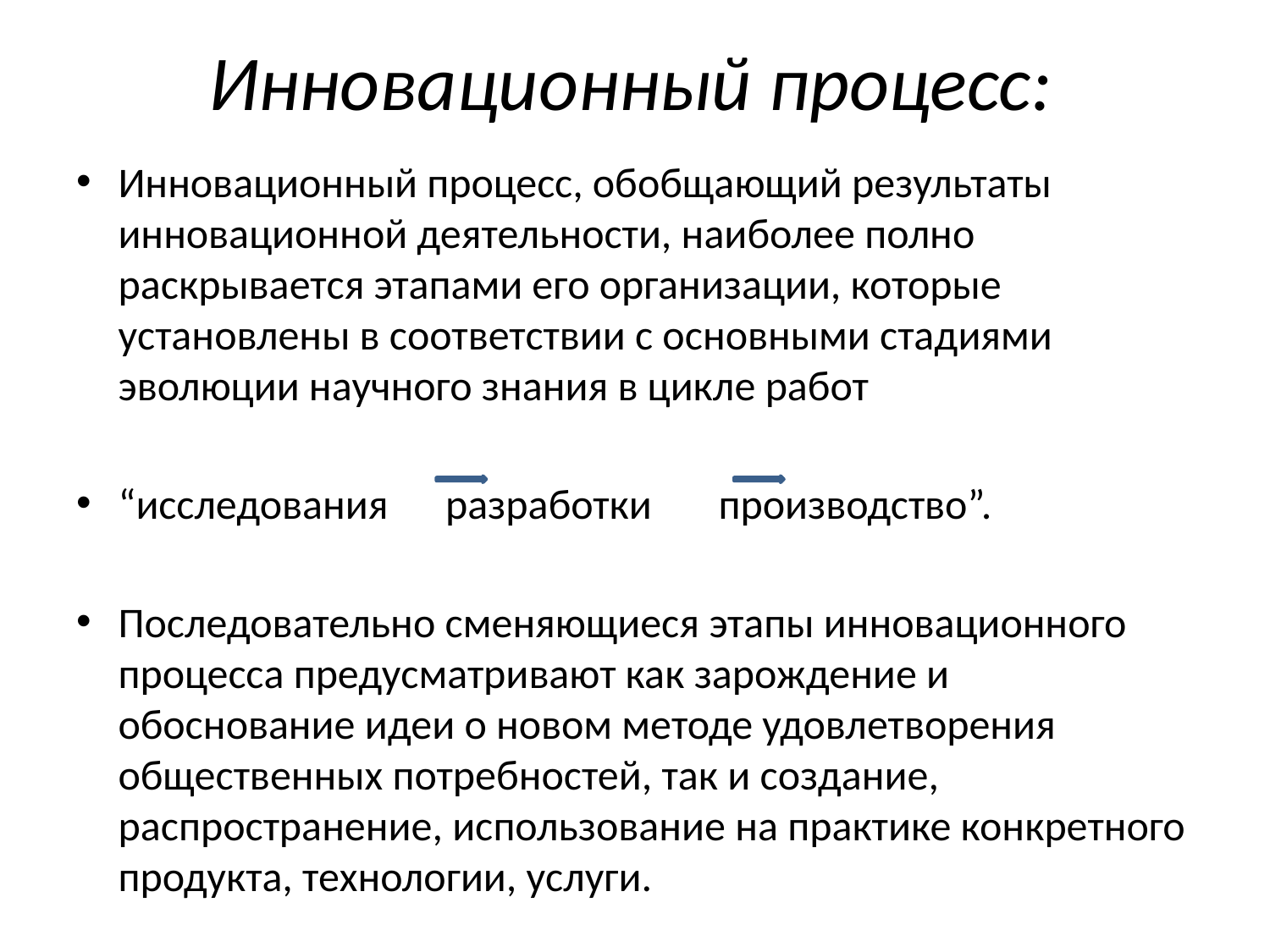

# Инновационный процесс:
Инновационный процесс, обобщающий результаты инновационной деятельности, наиболее полно раскрывается этапами его организации, которые установлены в соответствии с основными стадиями эволюции научного знания в цикле работ

“исследования      разработки       производство”.

Последовательно сменяющиеся этапы инновационного процесса предусматривают как зарождение и обоснование идеи о новом методе удовлетворения общественных потребностей, так и создание, распространение, использование на практике конкретного продукта, технологии, услуги.